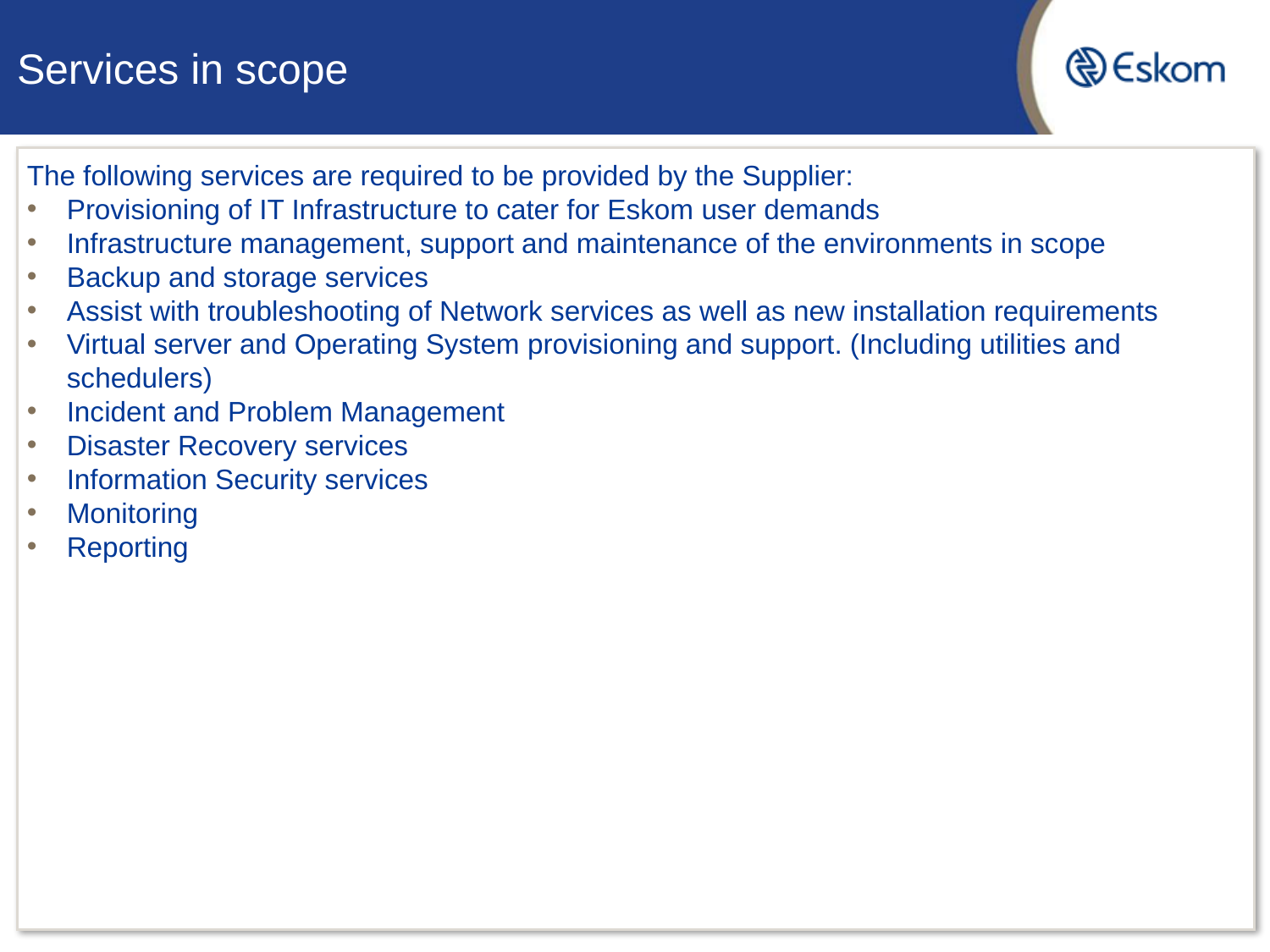

# Services in scope
The following services are required to be provided by the Supplier:
Provisioning of IT Infrastructure to cater for Eskom user demands
Infrastructure management, support and maintenance of the environments in scope
Backup and storage services
Assist with troubleshooting of Network services as well as new installation requirements
Virtual server and Operating System provisioning and support. (Including utilities and schedulers)
Incident and Problem Management
Disaster Recovery services
Information Security services
Monitoring
Reporting